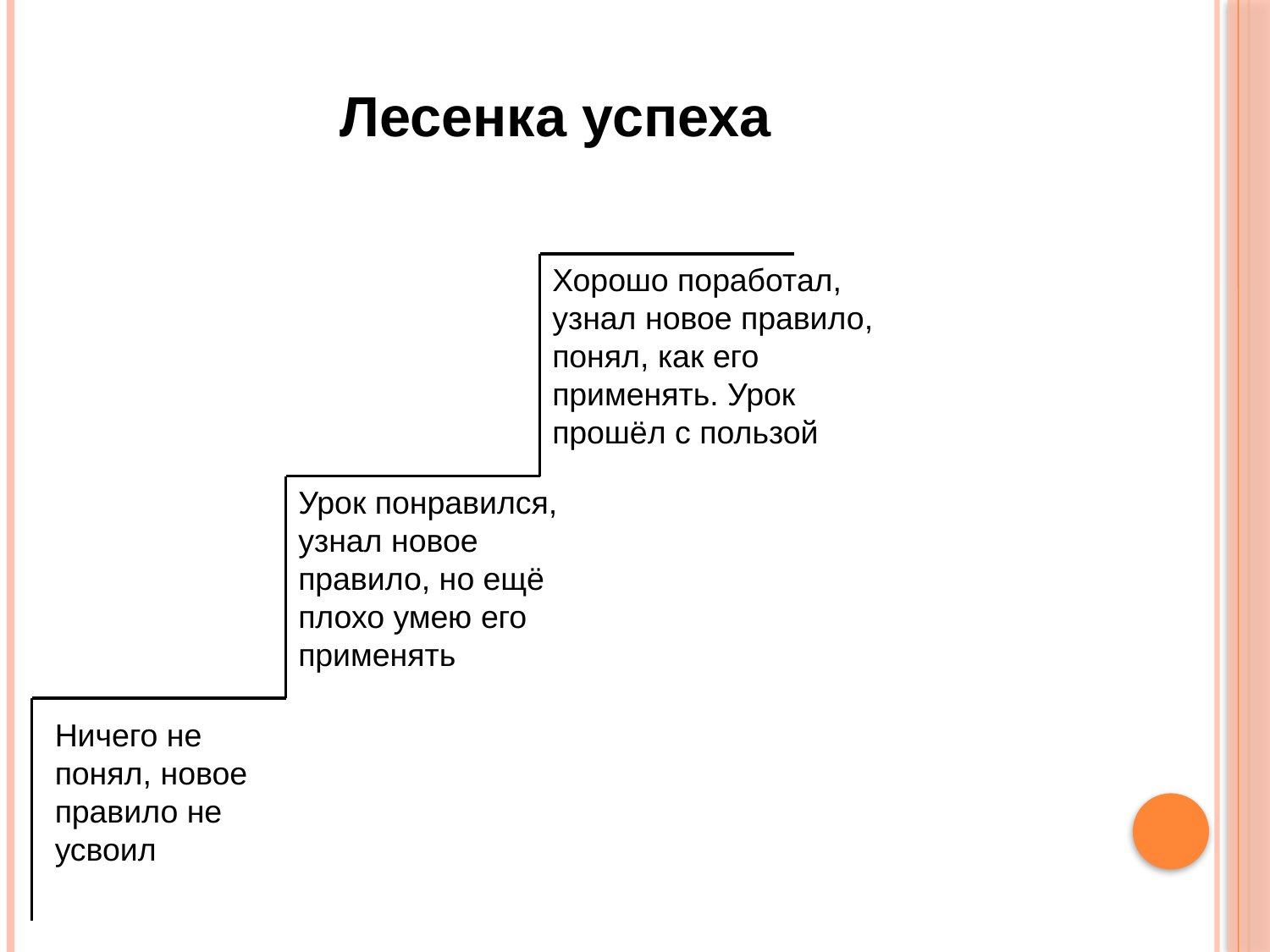

Лесенка успеха
Хорошо поработал, узнал новое правило, понял, как его применять. Урок прошёл с пользой
Урок понравился, узнал новое правило, но ещё плохо умею его применять
Ничего не понял, новое правило не усвоил